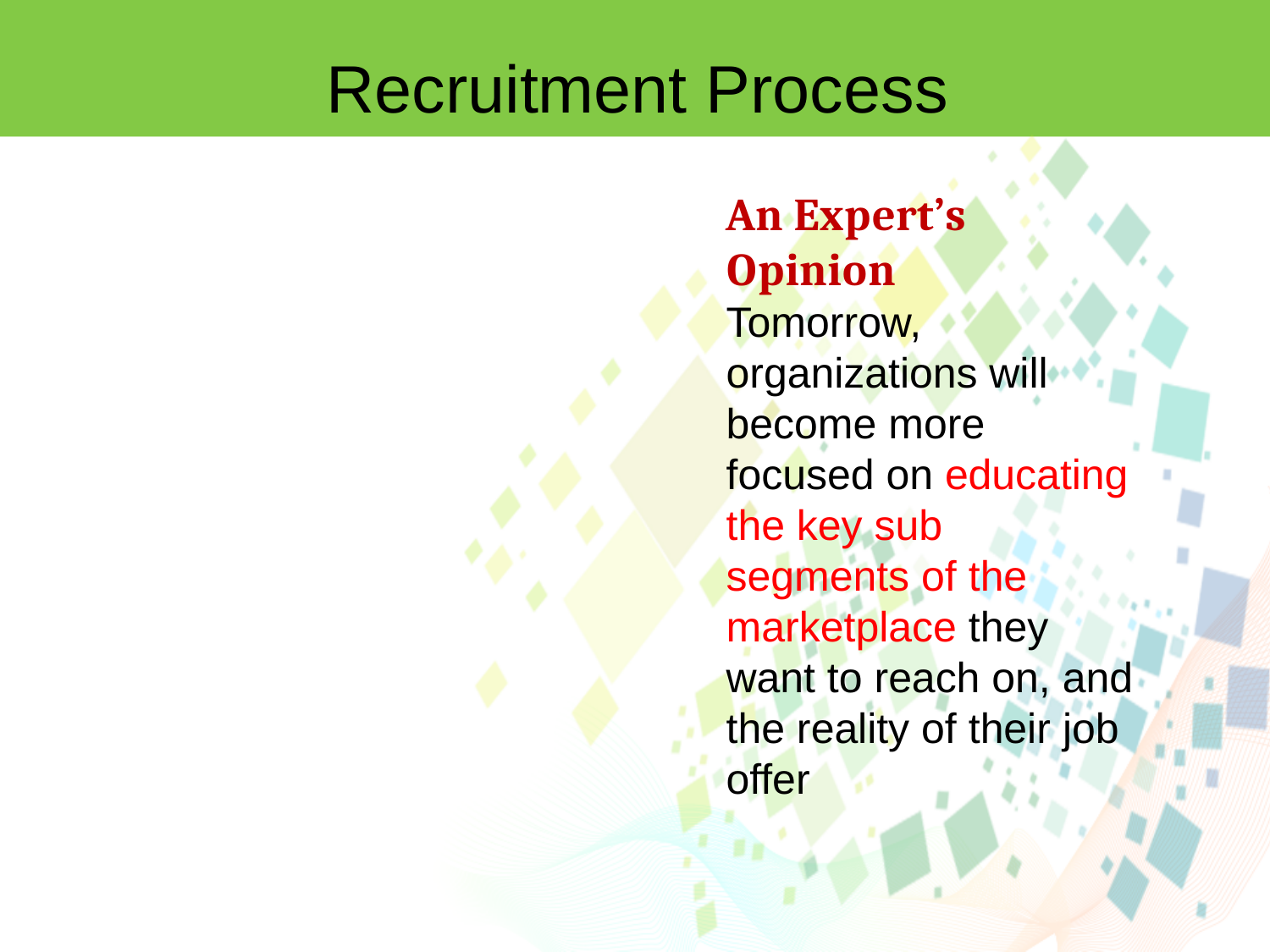

Recruitment Process
An Expert’s Opinion
Tomorrow, organizations will become more focused on educating the key sub segments of the marketplace they want to reach on, and the reality of their job offer